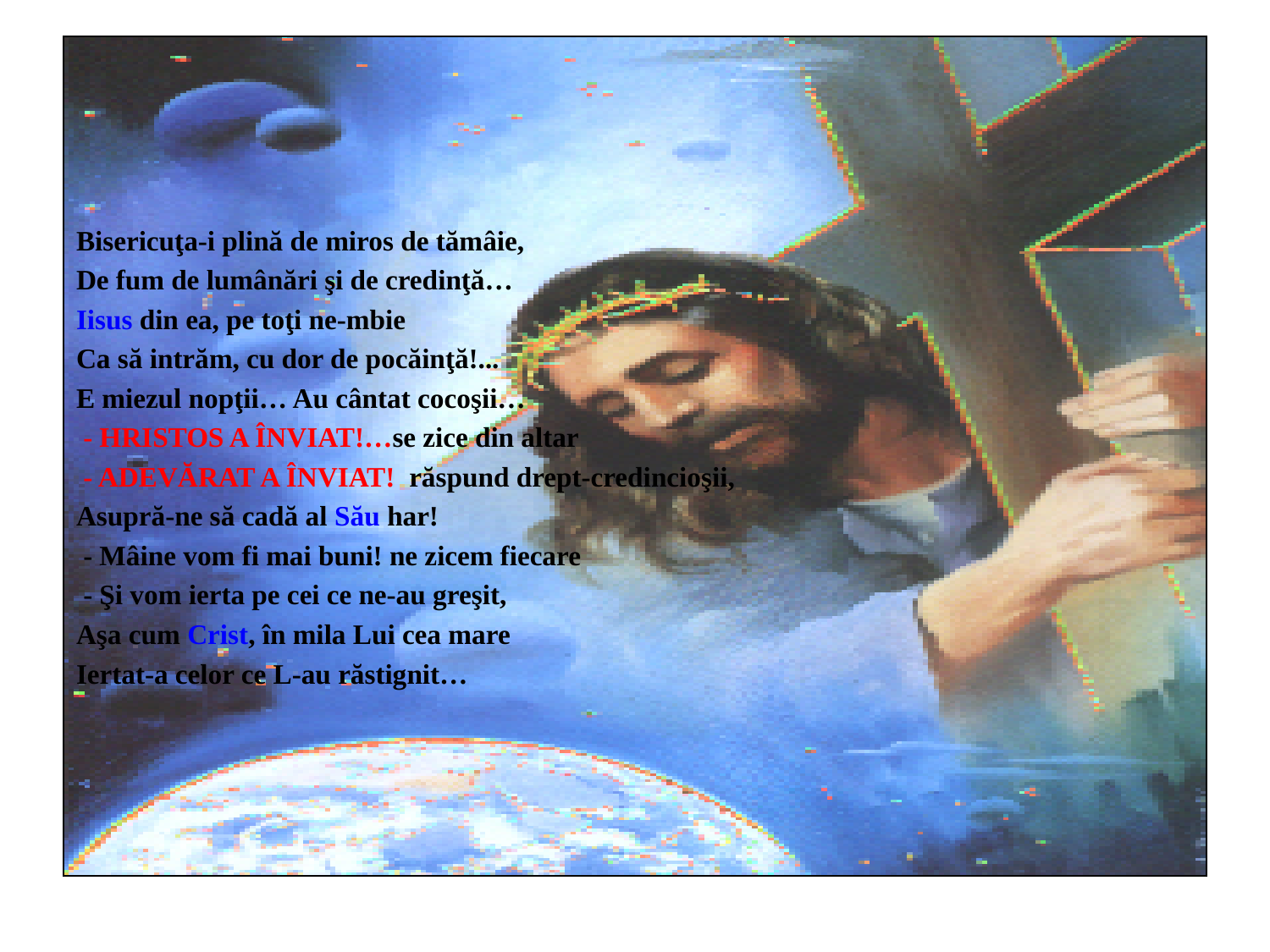

Bisericuţa-i plină de miros de tămâie,
De fum de lumânări şi de credinţă…
Iisus din ea, pe toţi ne-mbie
Ca să intrăm, cu dor de pocăinţă!...
E miezul nopţii… Au cântat cocoşii…
 - HRISTOS A ÎNVIAT!…se zice din altar
 - ADEVĂRAT A ÎNVIAT!  răspund drept-credincioşii,
Asupră-ne să cadă al Său har!
 - Mâine vom fi mai buni! ne zicem fiecare
 - Şi vom ierta pe cei ce ne-au greşit,
Aşa cum Crist, în mila Lui cea mare
Iertat-a celor ce L-au răstignit…
#